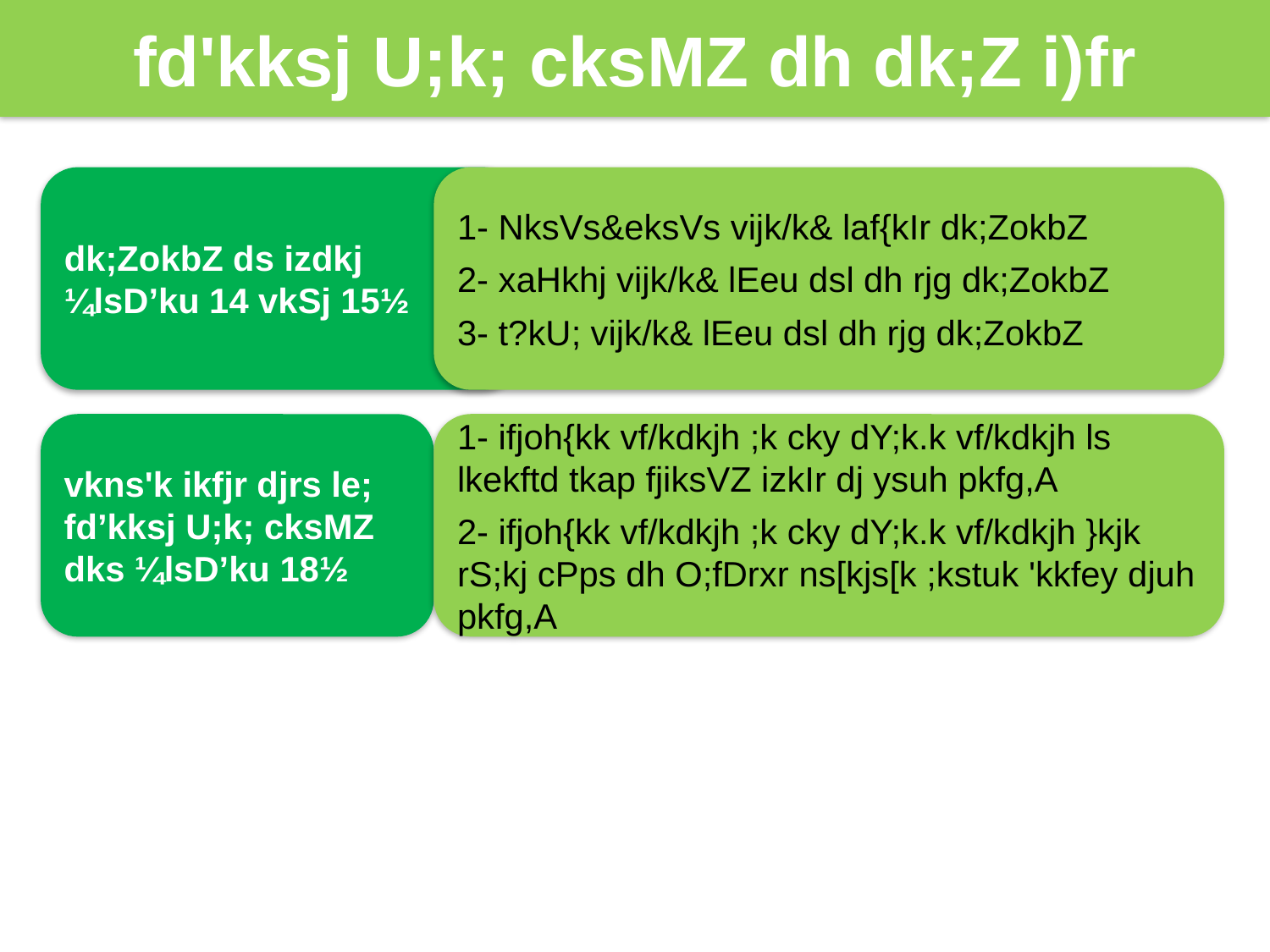

fd'kksj U;k; cksMZ dh dk;Z i)fr
dk;ZokbZ ds izdkj
¼lsD’ku 14 vkSj 15½
1- NksVs&eksVs vijk/k& laf{kIr dk;ZokbZ
2- xaHkhj vijk/k& lEeu dsl dh rjg dk;ZokbZ
3- t?kU; vijk/k& lEeu dsl dh rjg dk;ZokbZ
vkns'k ikfjr djrs le; fd’kksj U;k; cksMZ dks ¼lsD’ku 18½
1- ifjoh{kk vf/kdkjh ;k cky dY;k.k vf/kdkjh ls lkekftd tkap fjiksVZ izkIr dj ysuh pkfg,A
2- ifjoh{kk vf/kdkjh ;k cky dY;k.k vf/kdkjh }kjk rS;kj cPps dh O;fDrxr ns[kjs[k ;kstuk 'kkfey djuh pkfg,A